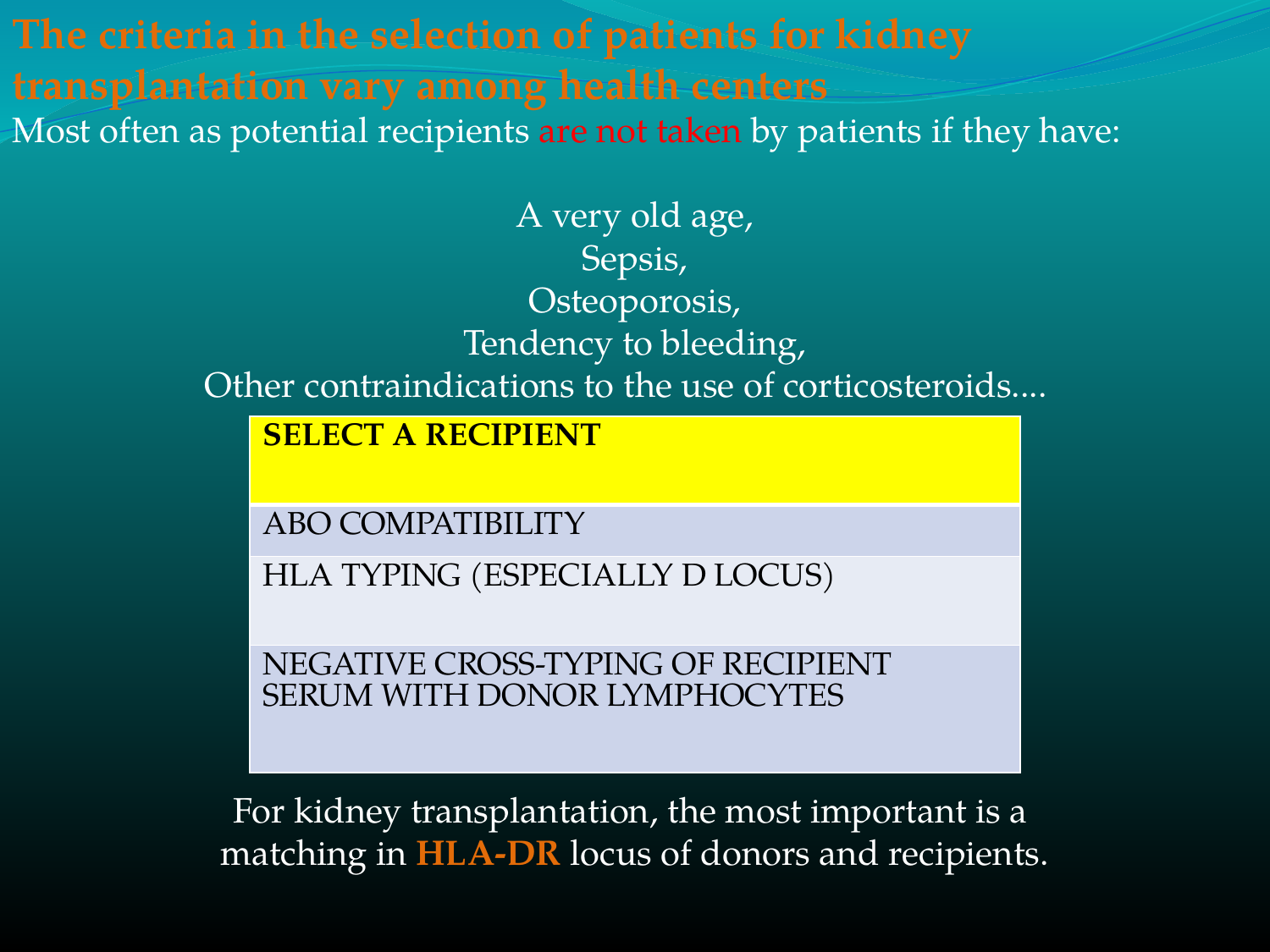

The criteria in the selection of patients for kidney transplantation vary among health centers
Most often as potential recipients are not taken by patients if they have:

A very old age,
Sepsis,
Osteoporosis,
Tendency to bleeding,
Other contraindications to the use of corticosteroids....

| SELECT A RECIPIENT |
| --- |
| ABO COMPATIBILITY |
| HLA TYPING (ESPECIALLY D LOCUS) |
| NEGATIVE CROSS-TYPING OF RECIPIENT SERUM WITH DONOR LYMPHOCYTES |
For kidney transplantation, the most important is a
matching in HLA-DR locus of donors and recipients.